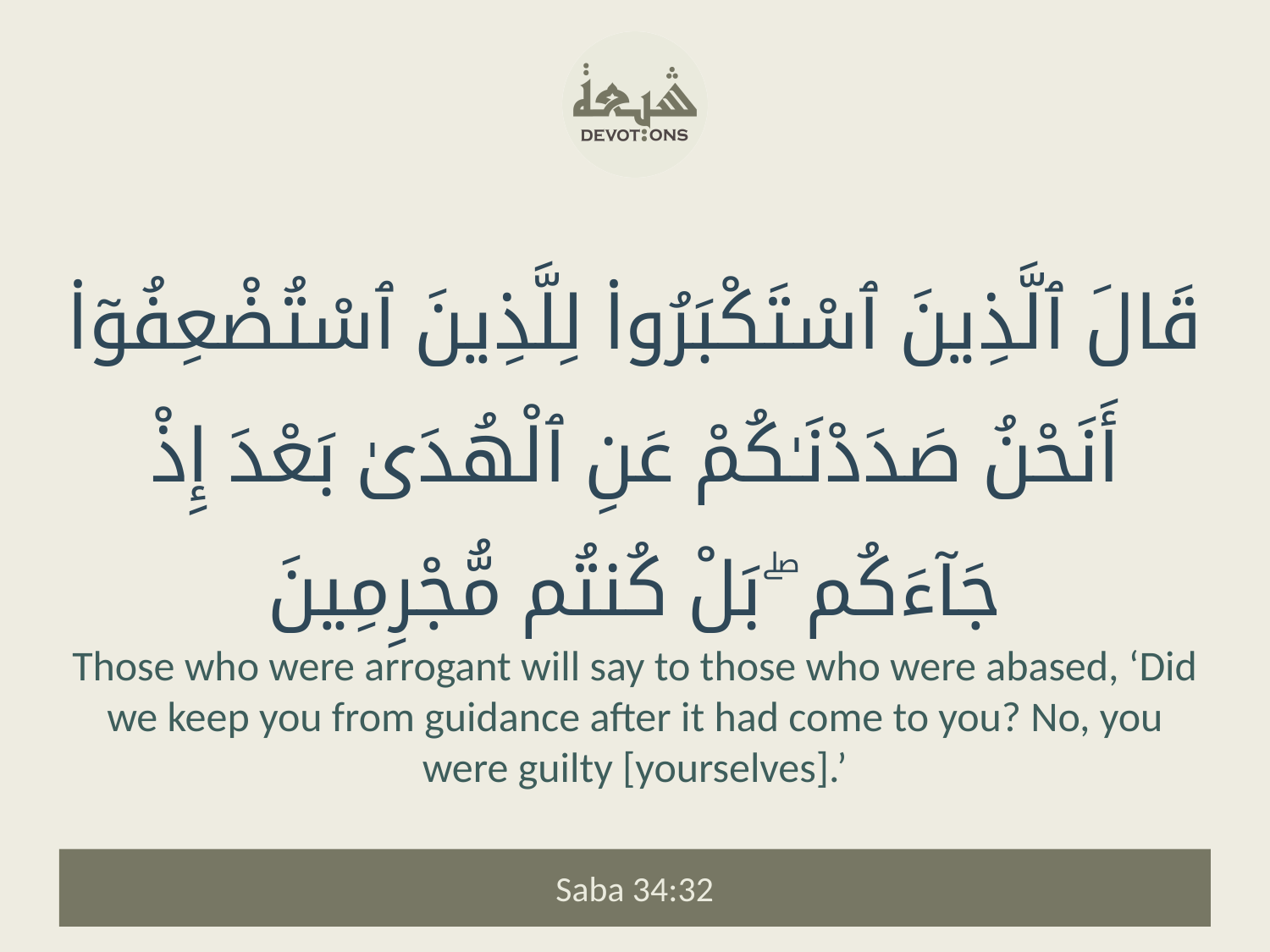

قَالَ ٱلَّذِينَ ٱسْتَكْبَرُوا۟ لِلَّذِينَ ٱسْتُضْعِفُوٓا۟ أَنَحْنُ صَدَدْنَـٰكُمْ عَنِ ٱلْهُدَىٰ بَعْدَ إِذْ جَآءَكُم ۖ بَلْ كُنتُم مُّجْرِمِينَ
Those who were arrogant will say to those who were abased, ‘Did we keep you from guidance after it had come to you? No, you were guilty [yourselves].’
Saba 34:32